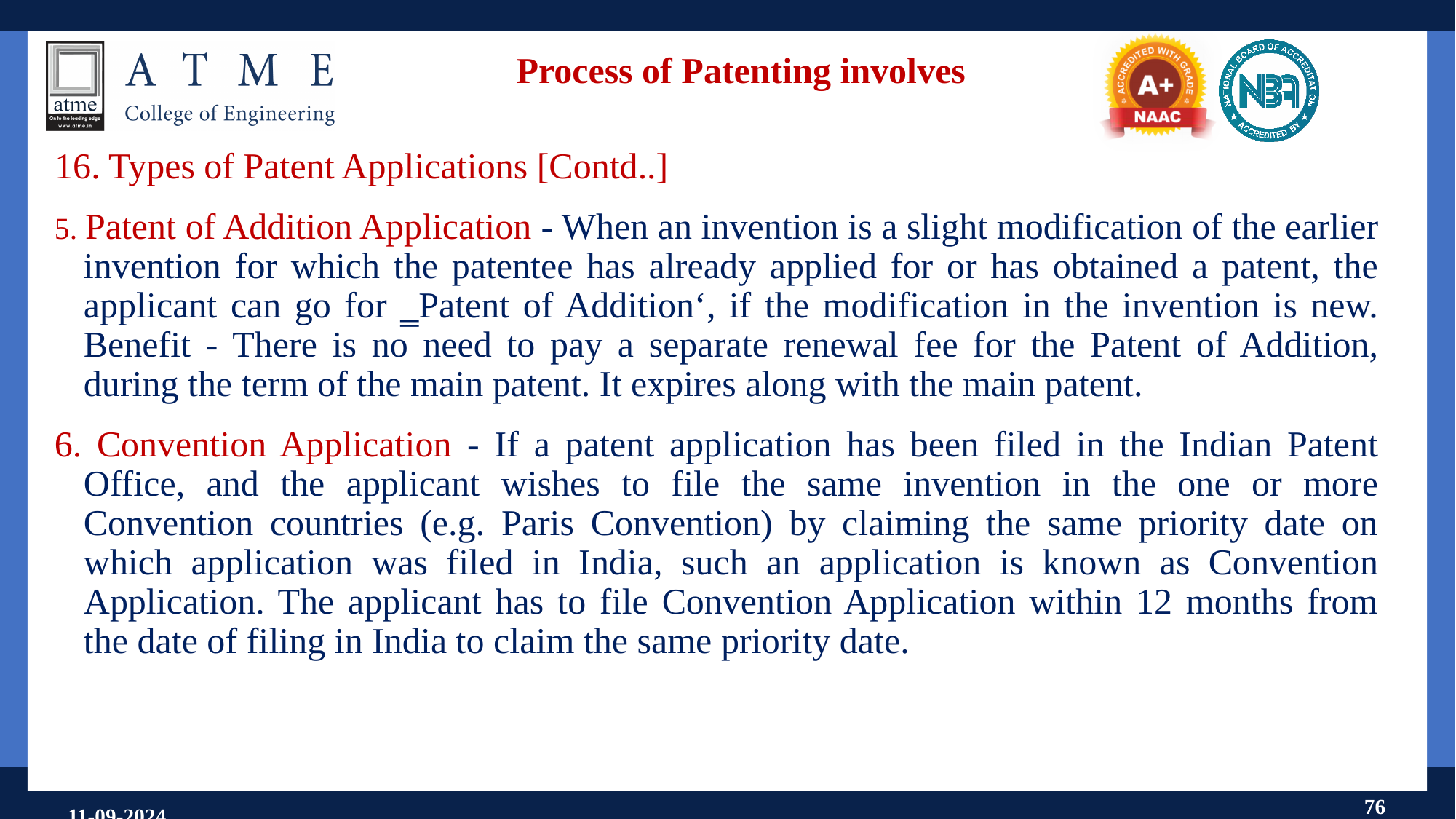

# Process of Patenting involves
16. Types of Patent Applications [Contd..]
5. Patent of Addition Application - When an invention is a slight modification of the earlier invention for which the patentee has already applied for or has obtained a patent, the applicant can go for ‗Patent of Addition‘, if the modification in the invention is new. Benefit - There is no need to pay a separate renewal fee for the Patent of Addition, during the term of the main patent. It expires along with the main patent.
6. Convention Application - If a patent application has been filed in the Indian Patent Office, and the applicant wishes to file the same invention in the one or more Convention countries (e.g. Paris Convention) by claiming the same priority date on which application was filed in India, such an application is known as Convention Application. The applicant has to file Convention Application within 12 months from the date of filing in India to claim the same priority date.
76
11-09-2024